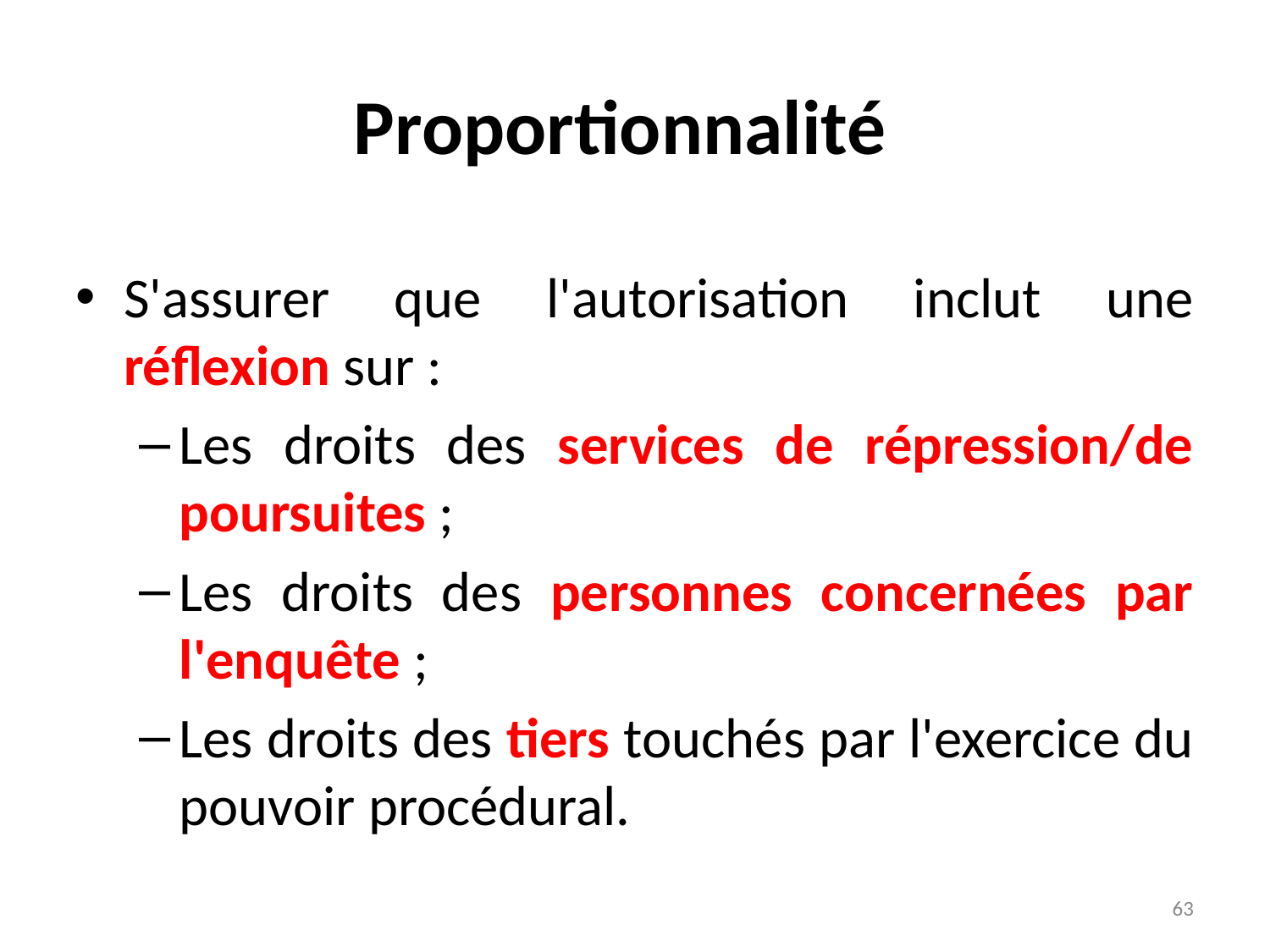

# Proportionnalité

S'assurer que l'autorisation inclut une réflexion sur :
Les droits des services de répression/de poursuites ;
Les droits des personnes concernées par l'enquête ;
Les droits des tiers touchés par l'exercice du pouvoir procédural.
63